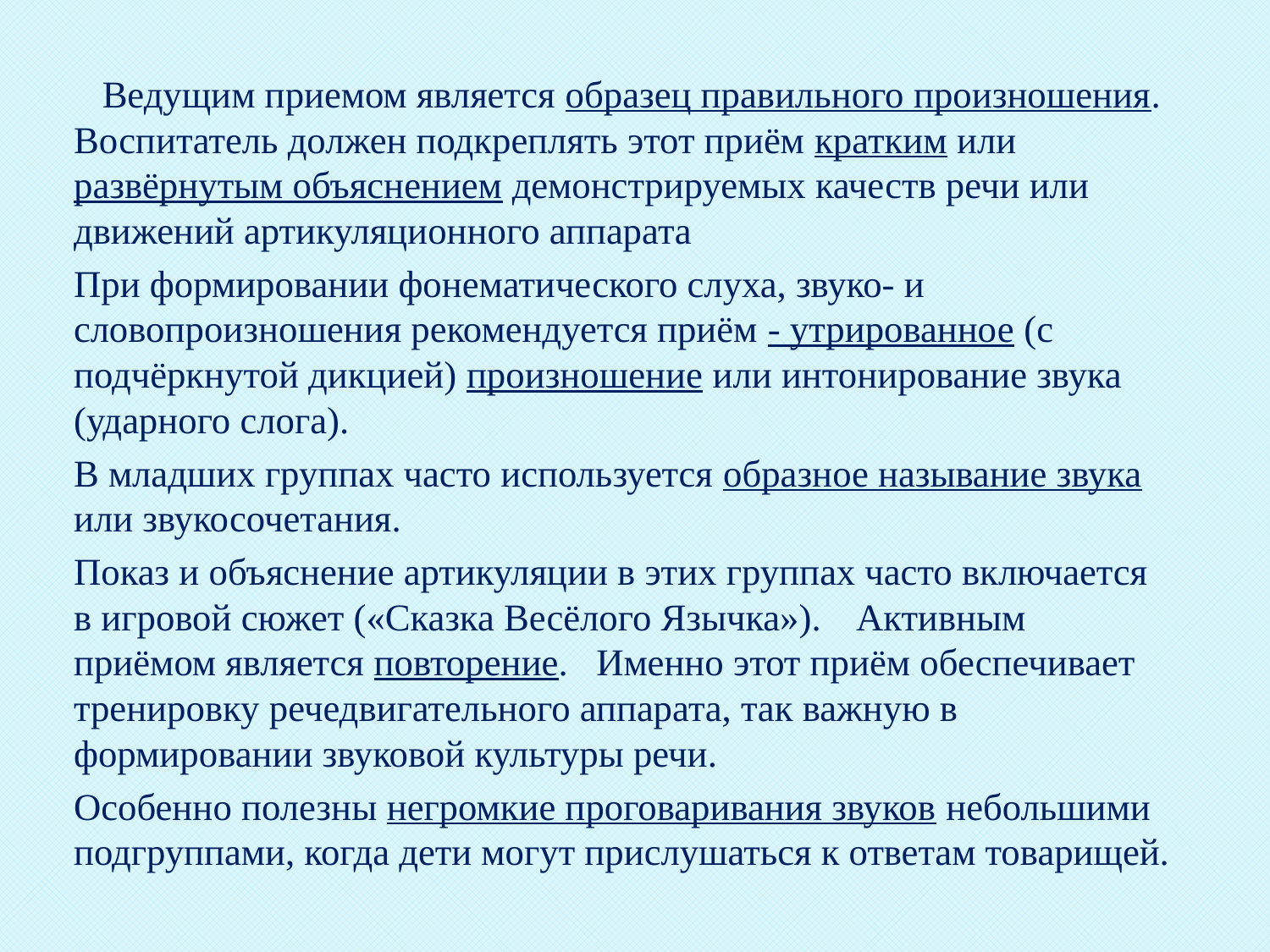

Ведущим приемом является образец правильного произношения. Воспитатель должен подкреплять этот приём кратким или развёрнутым объяснением демонстрируемых качеств речи или движений артикуляционного аппарата
	При формировании фонематического слуха, звуко- и словопроизношения рекомендуется приём - утрированное (с подчёркнутой дикцией) произношение или интонирование звука (ударного слога).
	В младших группах часто используется образное называние звука или звукосочетания.
	Показ и объяснение артикуляции в этих группах часто включается в игровой сюжет («Сказка Весёлого Язычка»). 	Активным приёмом является повторение.   Именно этот приём обеспечивает тренировку речедвигательного аппарата, так важную в формировании звуковой культуры речи.
	Особенно полезны негромкие проговаривания звуков небольшими подгруппами, когда дети могут прислушаться к ответам товарищей.